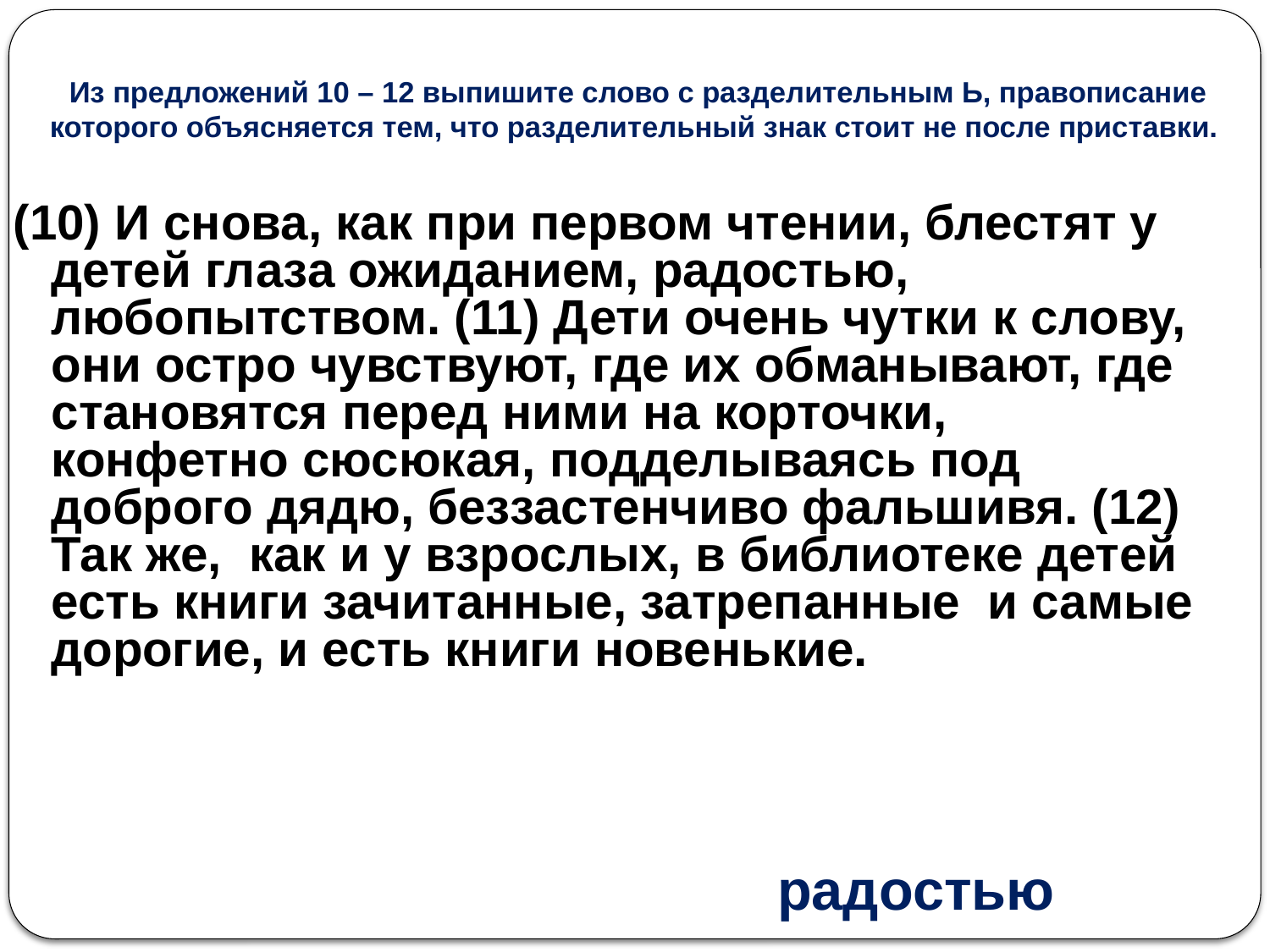

# Из предложений 10 – 12 выпишите слово с разделительным Ь, правописание которого объясняется тем, что разделительный знак стоит не после приставки.
(10) И снова, как при первом чтении, блестят у детей глаза ожиданием, радостью, любопытством. (11) Дети очень чутки к слову, они остро чувствуют, где их обманывают, где становятся перед ними на корточки, конфетно сюсюкая, подделываясь под доброго дядю, беззастенчиво фальшивя. (12) Так же,  как и у взрослых, в библиотеке детей есть книги зачитанные, затрепанные  и самые дорогие, и есть книги новенькие.
радостью